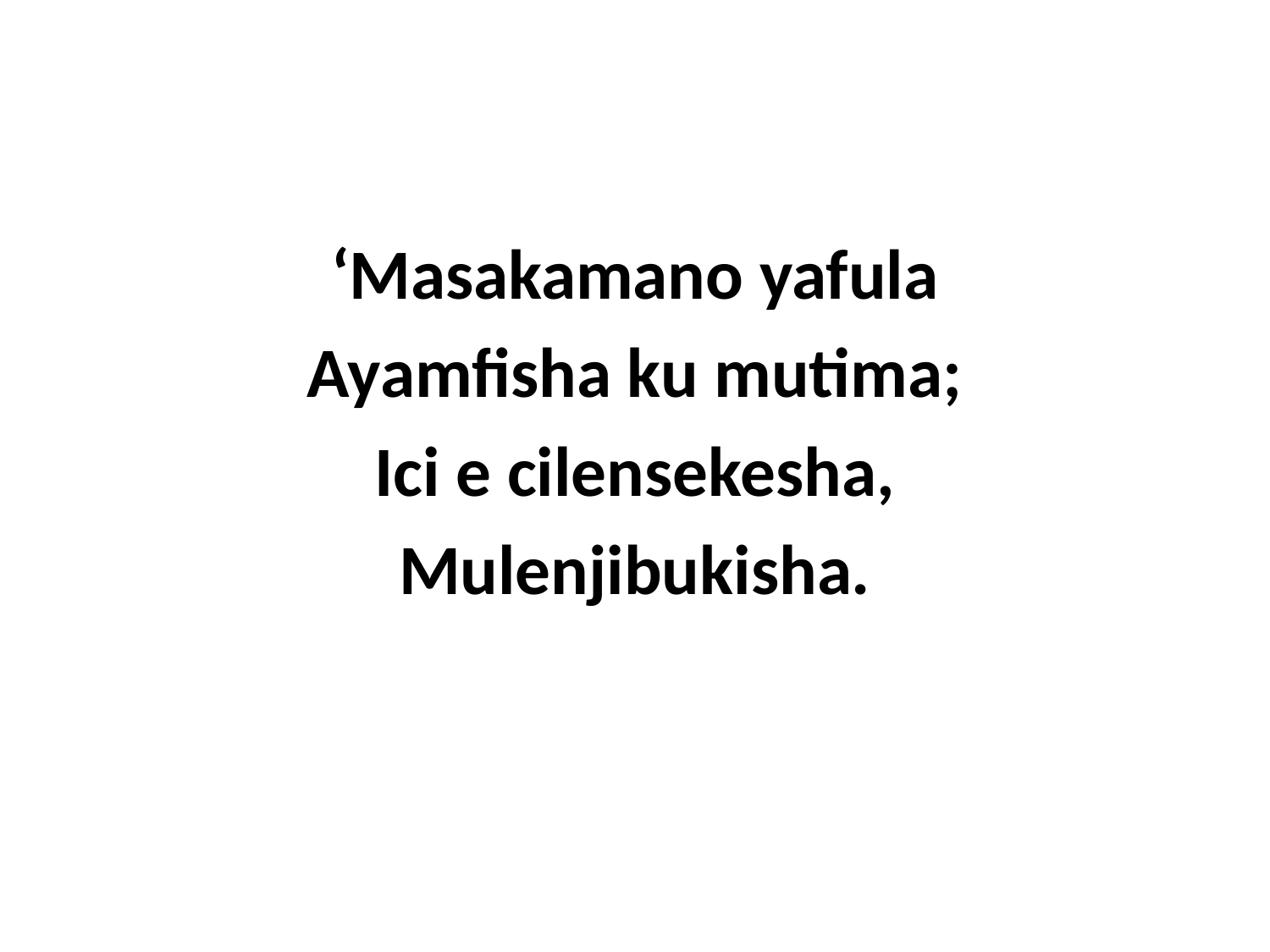

‘Masakamano yafula
Ayamfisha ku mutima;
Ici e cilensekesha,
Mulenjibukisha.